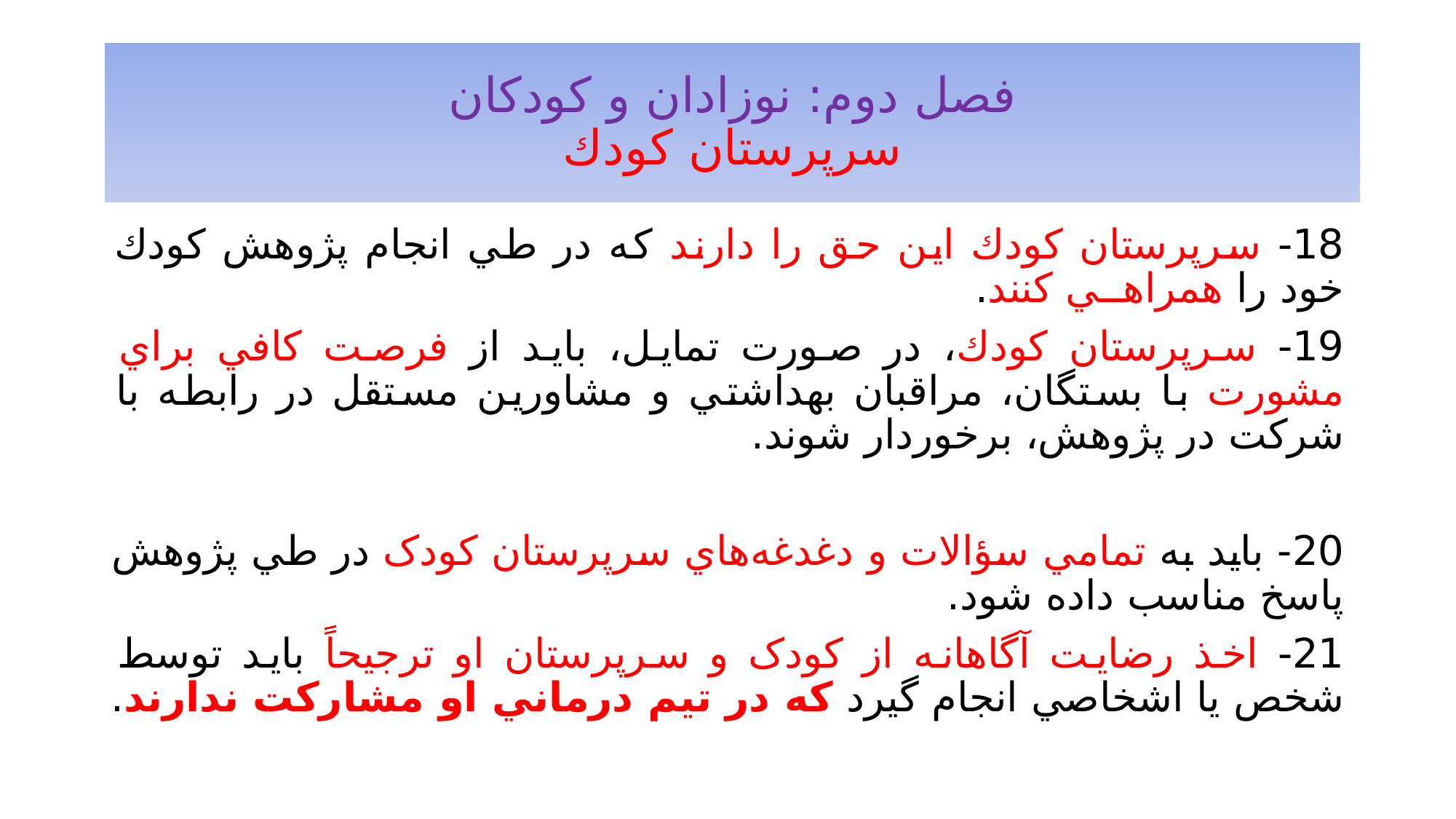

# فصل دوم: نوزادان و کودکان سرپرستان كودك
18- سرپرستان كودك اين حق را دارند که در طي انجام پژوهش كودك خود را همراهــي كنند.
19- سرپرستان كودك، در صورت تمايل، بايد از فرصت کافي براي مشورت با بستگان، مراقبان بهداشتي و مشاورين مستقل در رابطه با شركت در پژوهش، برخوردار شوند.

20- بايد به تمامي سؤالات و دغدغه‌هاي سرپرستان کودک در طي پژوهش پاسخ مناسب داده شود.
21- اخذ رضايت آگاهانه از کودک و سرپرستان او ترجيحاً بايد توسط شخص يا اشخاصي انجام گيرد که در تيم درماني او مشارکت ندارند.